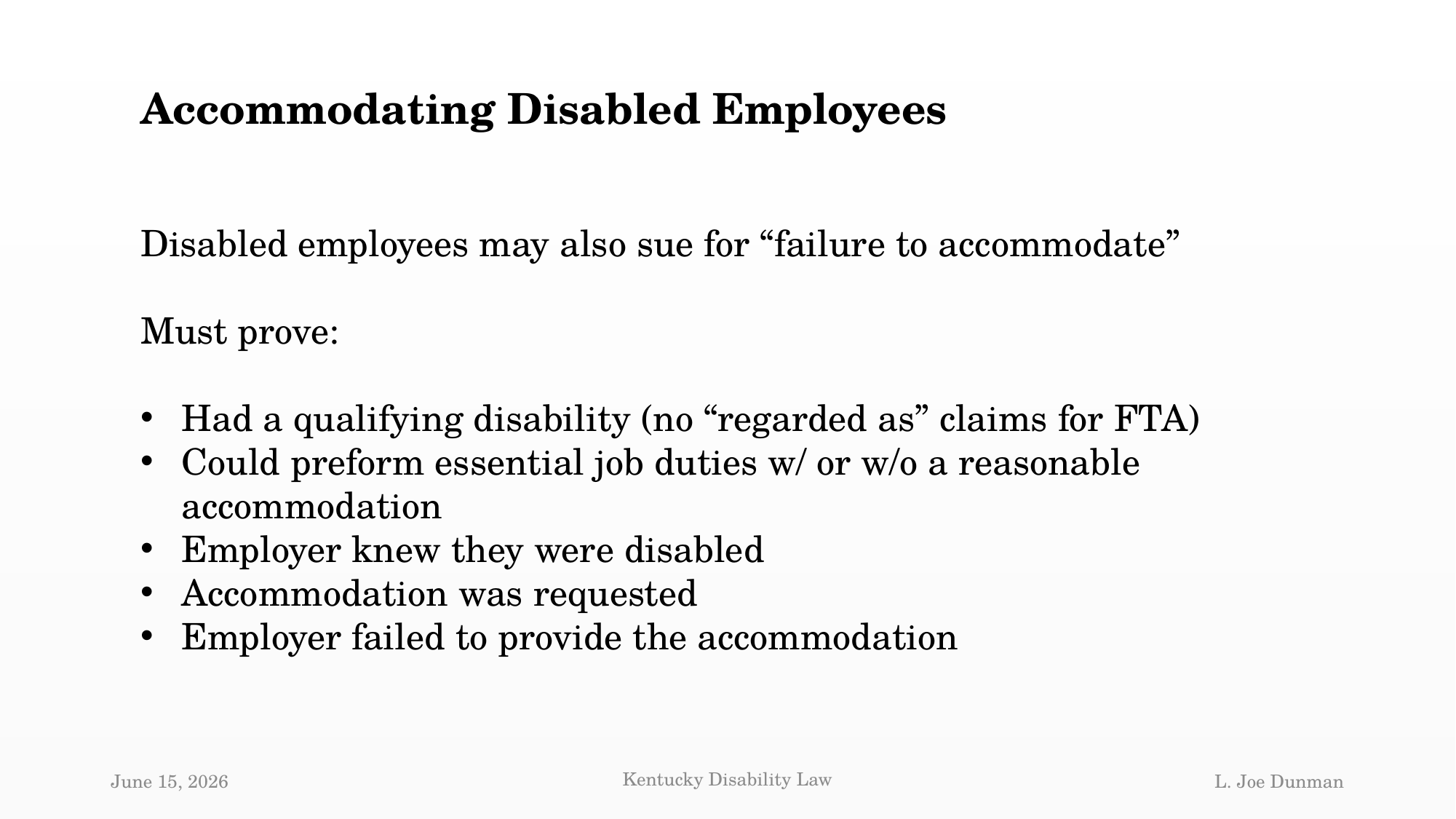

Accommodating Disabled Employees

Disabled employees may also sue for “failure to accommodate”

Must prove:

Had a qualifying disability (no “regarded as” claims for FTA)
Could preform essential job duties w/ or w/o a reasonable accommodation
Employer knew they were disabled
Accommodation was requested
Employer failed to provide the accommodation
June 15, 2026
Kentucky Disability Law
L. Joe Dunman